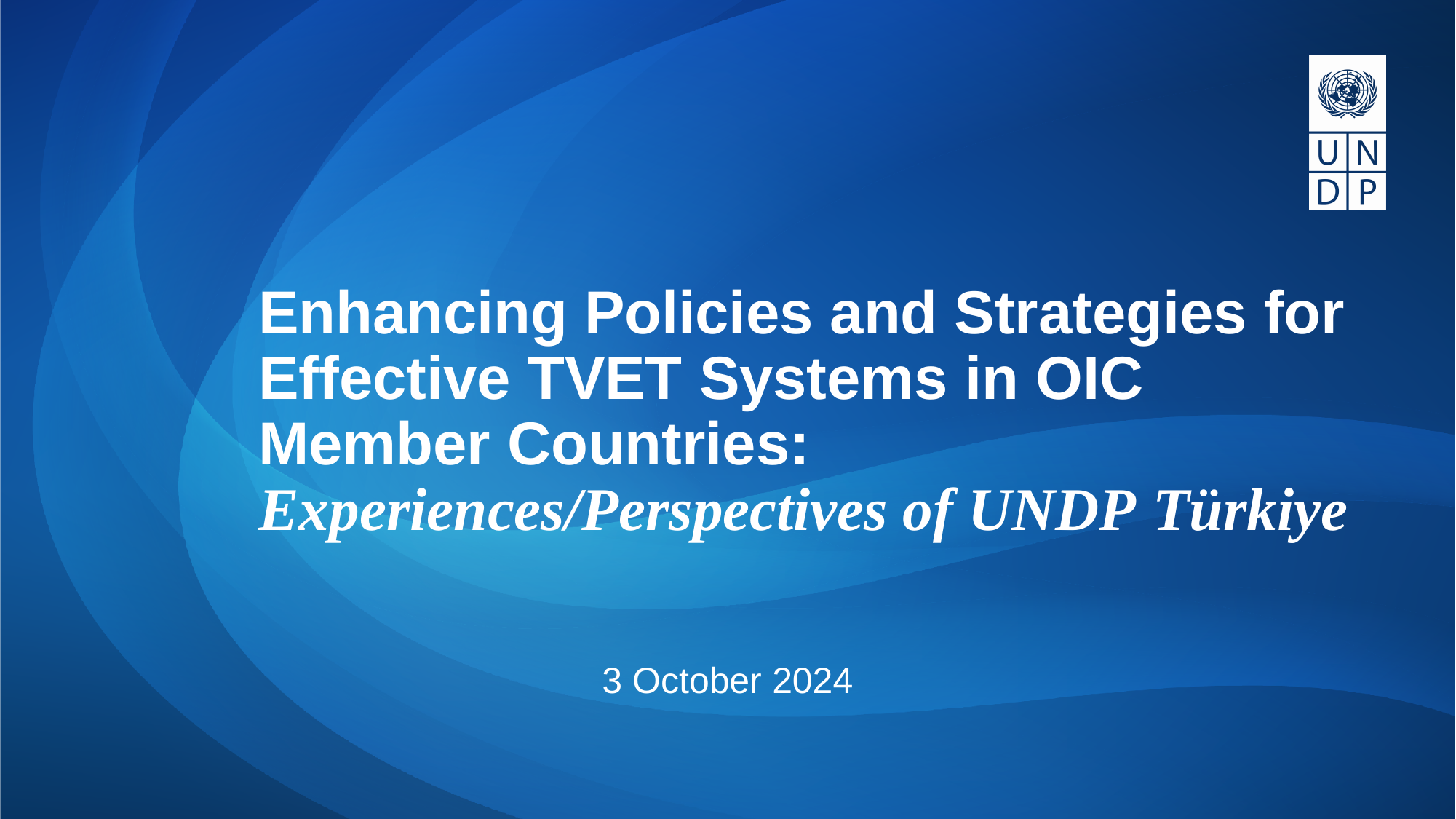

# Enhancing Policies and Strategies for Effective TVET Systems in OIC Member Countries: Experiences/Perspectives of UNDP Türkiye
3 October 2024